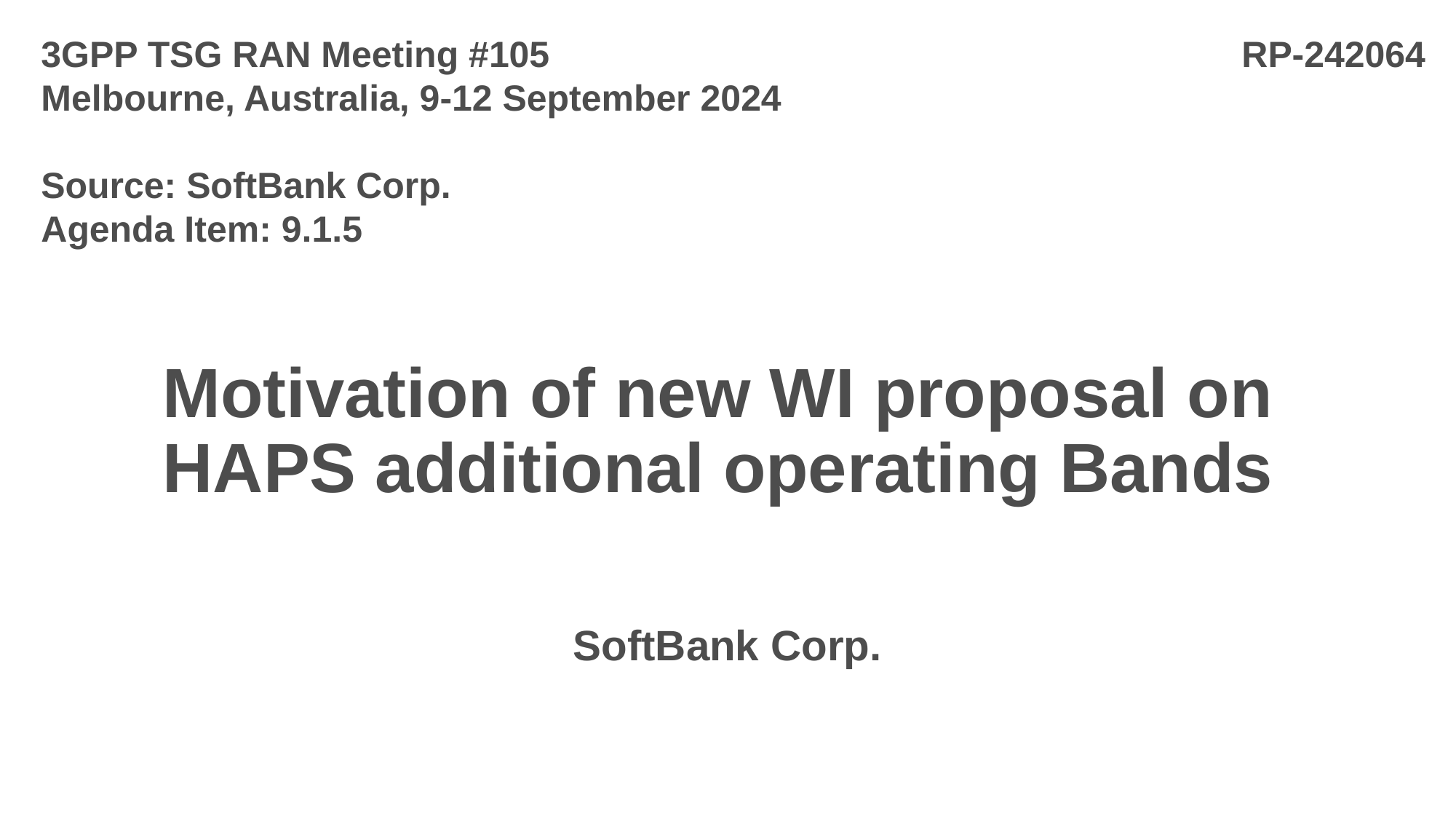

3GPP TSG RAN Meeting #105							RP-242064
Melbourne, Australia, 9-12 September 2024

Source: SoftBank Corp.
Agenda Item: 9.1.5
# Motivation of new WI proposal on
HAPS additional operating Bands
SoftBank Corp.